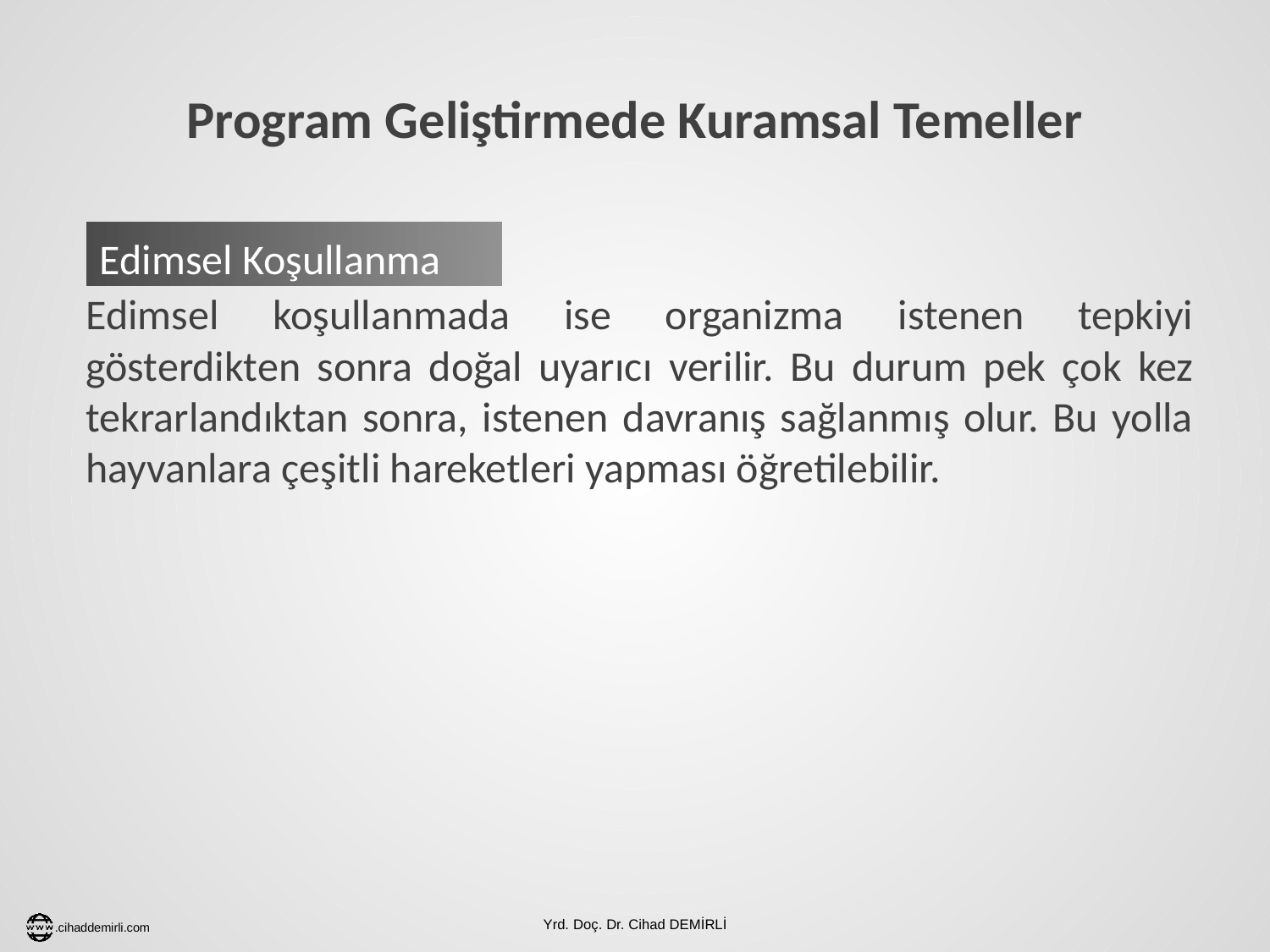

# Program Geliştirmede Kuramsal Temeller

Edimsel koşullanmada ise organizma istenen tepkiyi gösterdikten sonra doğal uyarıcı verilir. Bu durum pek çok kez tekrarlandıktan sonra, istenen davranış sağlanmış olur. Bu yolla hayvanlara çeşitli hareketleri yapması öğretilebilir.

Edimsel Koşullanma